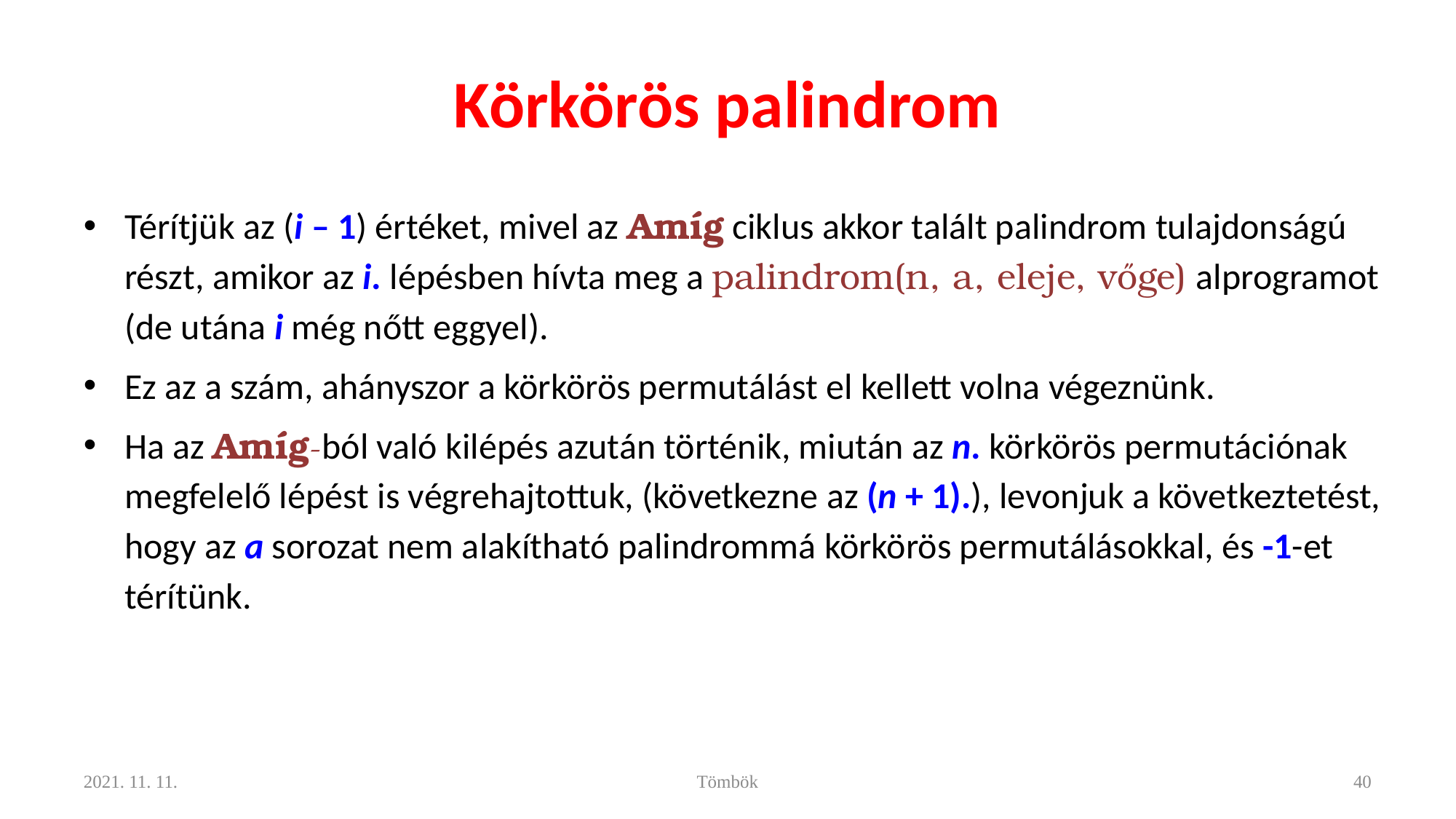

# Körkörös palindrom
Térítjük az (i – 1) értéket, mivel az Amíg ciklus akkor talált palindrom tulajdonságú részt, amikor az i. lépés­ben hívta meg a palindrom(n, a, eleje, vőge) alprogramot (de utána i még nőtt eggyel).
Ez az a szám, ahányszor a körkörös permutálást el kellett volna végeznünk.
Ha az Amíg-ból való kilépés azután történik, miután az n. körkörös permutációnak megfelelő lépést is végre­hajtottuk, (következne az (n + 1).), levonjuk a következtetést, hogy az a sorozat nem alakít­ható palindrommá körkörös permutálásokkal, és -1-et térítünk.
2021. 11. 11.
Tömbök
40